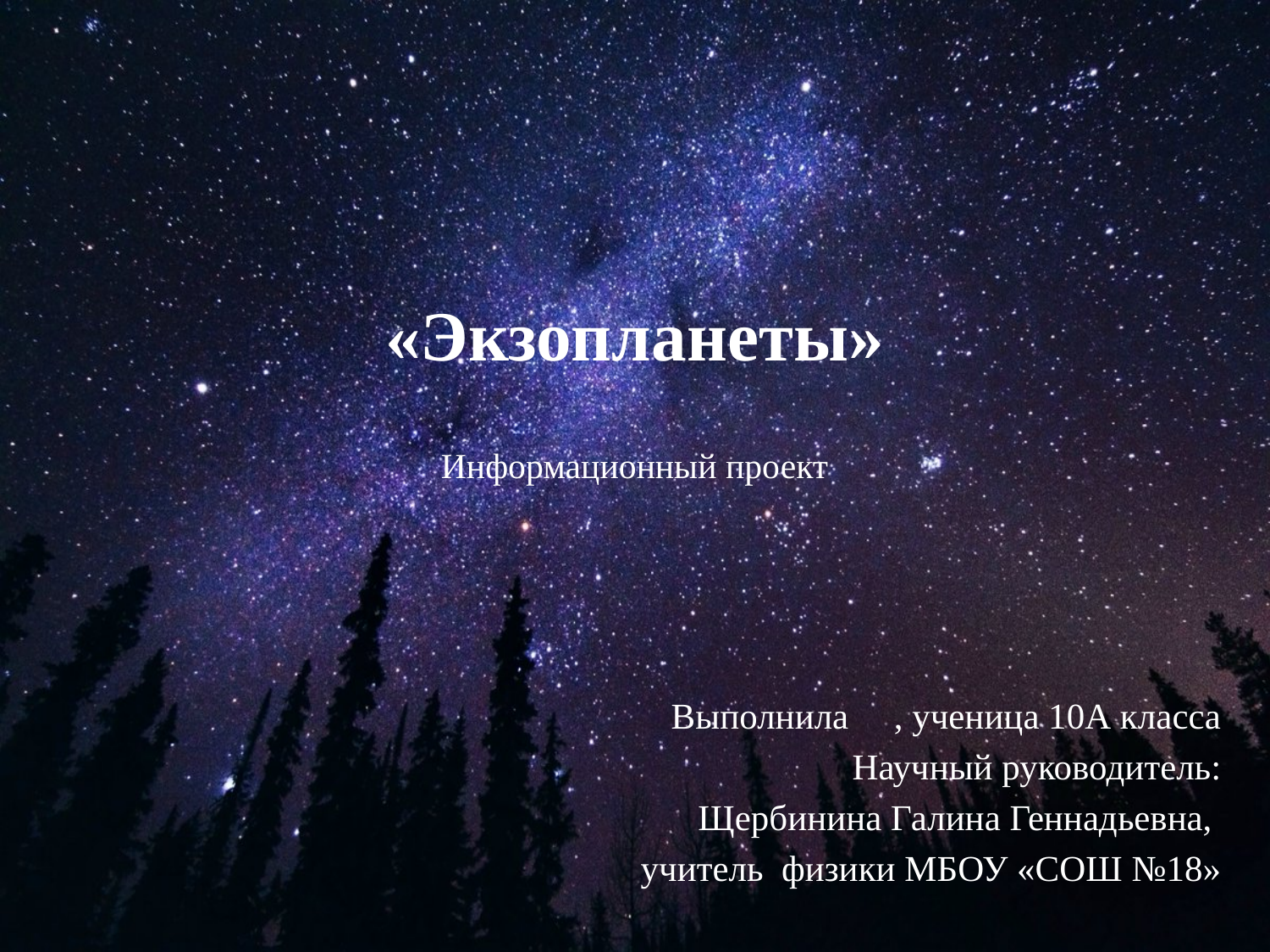

# «Экзопланеты» Информационный проект
Выполнила     , ученица 10А класса
Научный руководитель:
Щербинина Галина Геннадьевна,
учитель  физики МБОУ «СОШ №18»